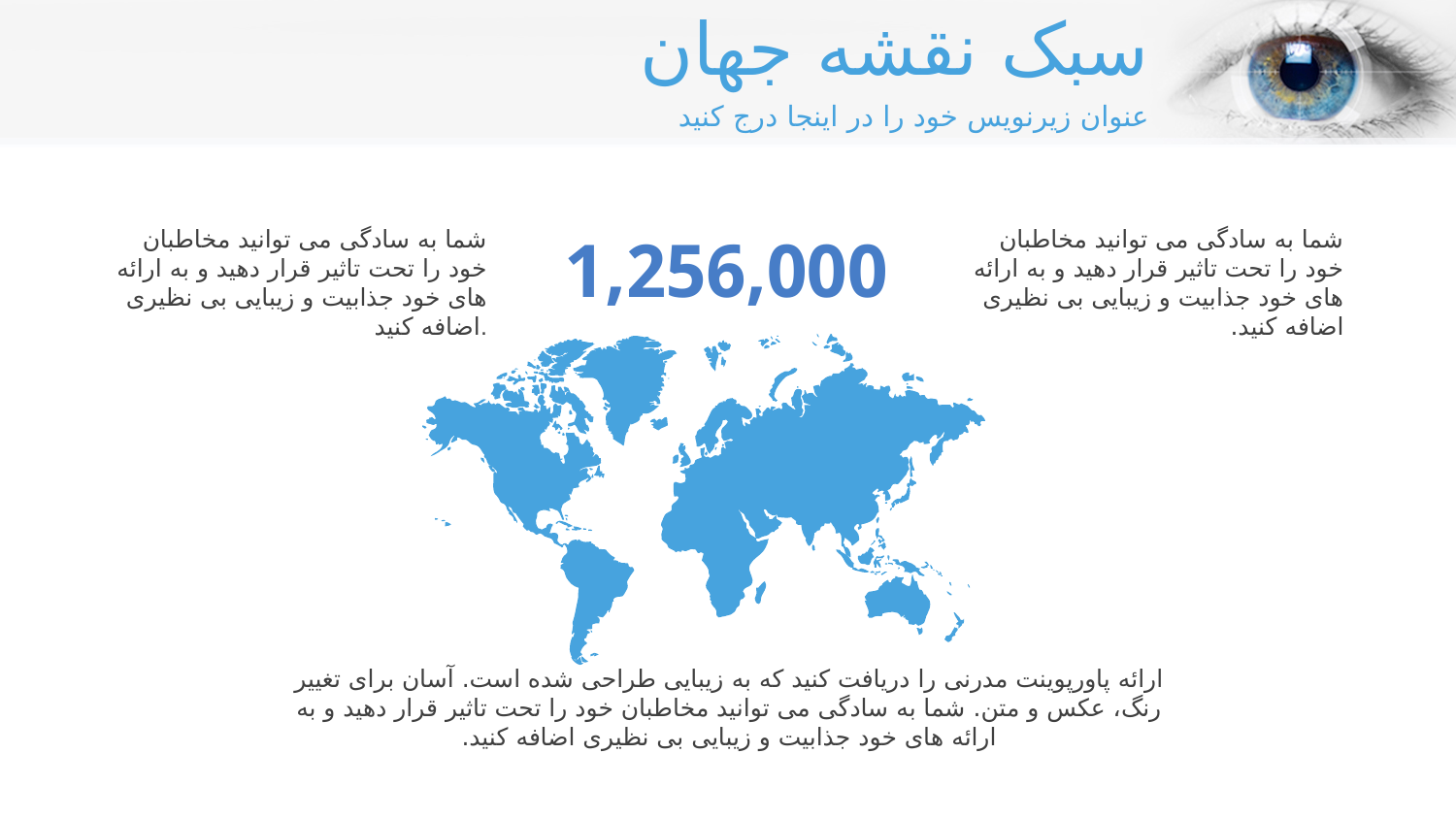

سبک نقشه جهان
عنوان زیرنویس خود را در اینجا درج کنید
شما به سادگی می توانید مخاطبان خود را تحت تاثیر قرار دهید و به ارائه های خود جذابیت و زیبایی بی نظیری اضافه کنید.
1,256,000
شما به سادگی می توانید مخاطبان خود را تحت تاثیر قرار دهید و به ارائه های خود جذابیت و زیبایی بی نظیری اضافه کنید.

ارائه پاورپوینت مدرنی را دریافت کنید که به زیبایی طراحی شده است. آسان برای تغییر رنگ، عکس و متن. شما به سادگی می توانید مخاطبان خود را تحت تاثیر قرار دهید و به ارائه های خود جذابیت و زیبایی بی نظیری اضافه کنید.